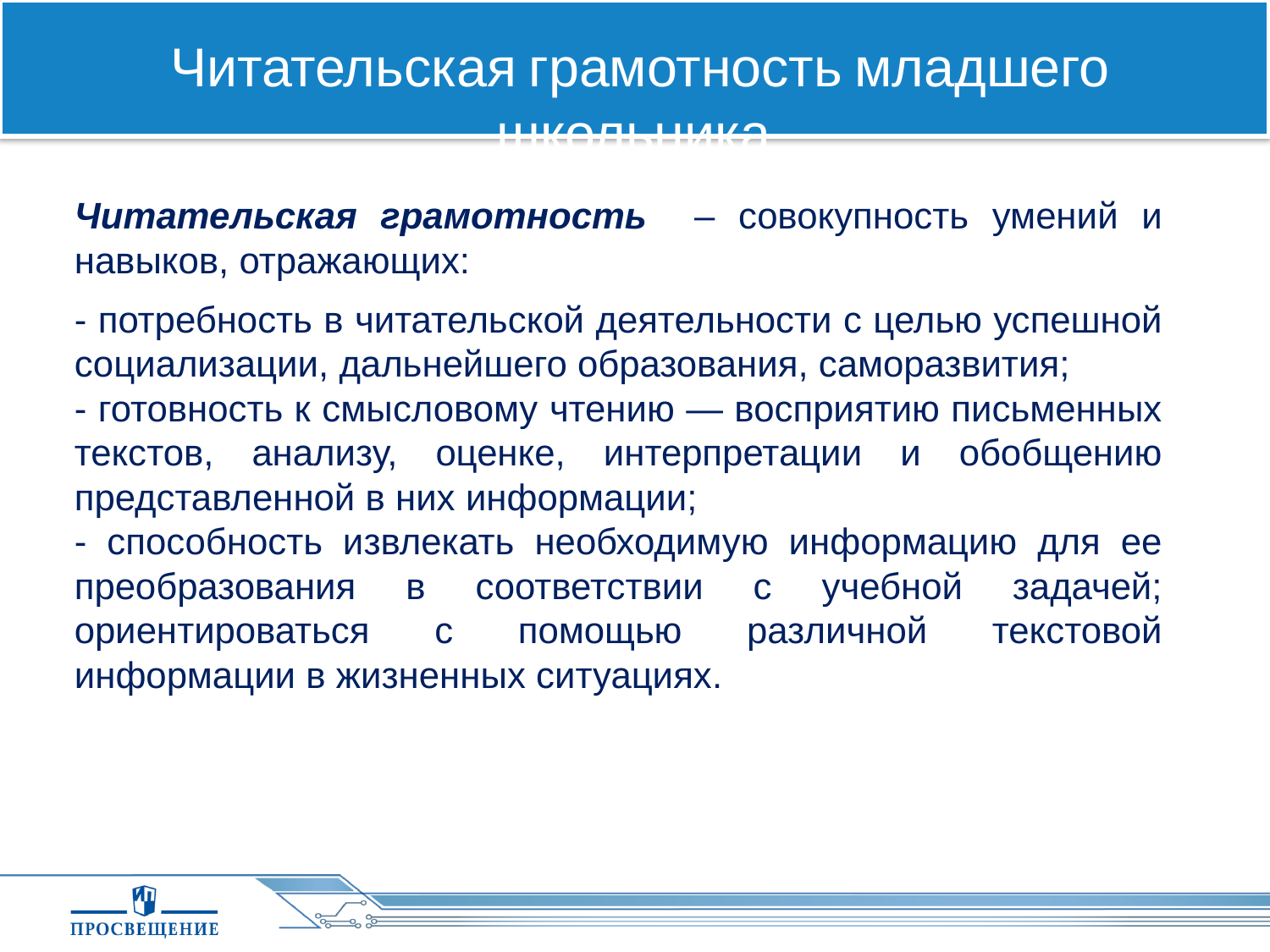

Читательская грамотность младшего школьника

Читательская грамотность  – совокупность умений и навыков, отражающих:

- потребность в читательской деятельности с целью успешной социализации, дальнейшего образования, саморазвития;
- готовность к смысловому чтению — восприятию письменных текстов, анализу, оценке, интерпретации и обобщению представленной в них информации;
- способность извлекать необходимую информацию для ее преобразования в соответствии с учебной задачей; ориентироваться с помощью различной текстовой информации в жизненных ситуациях.